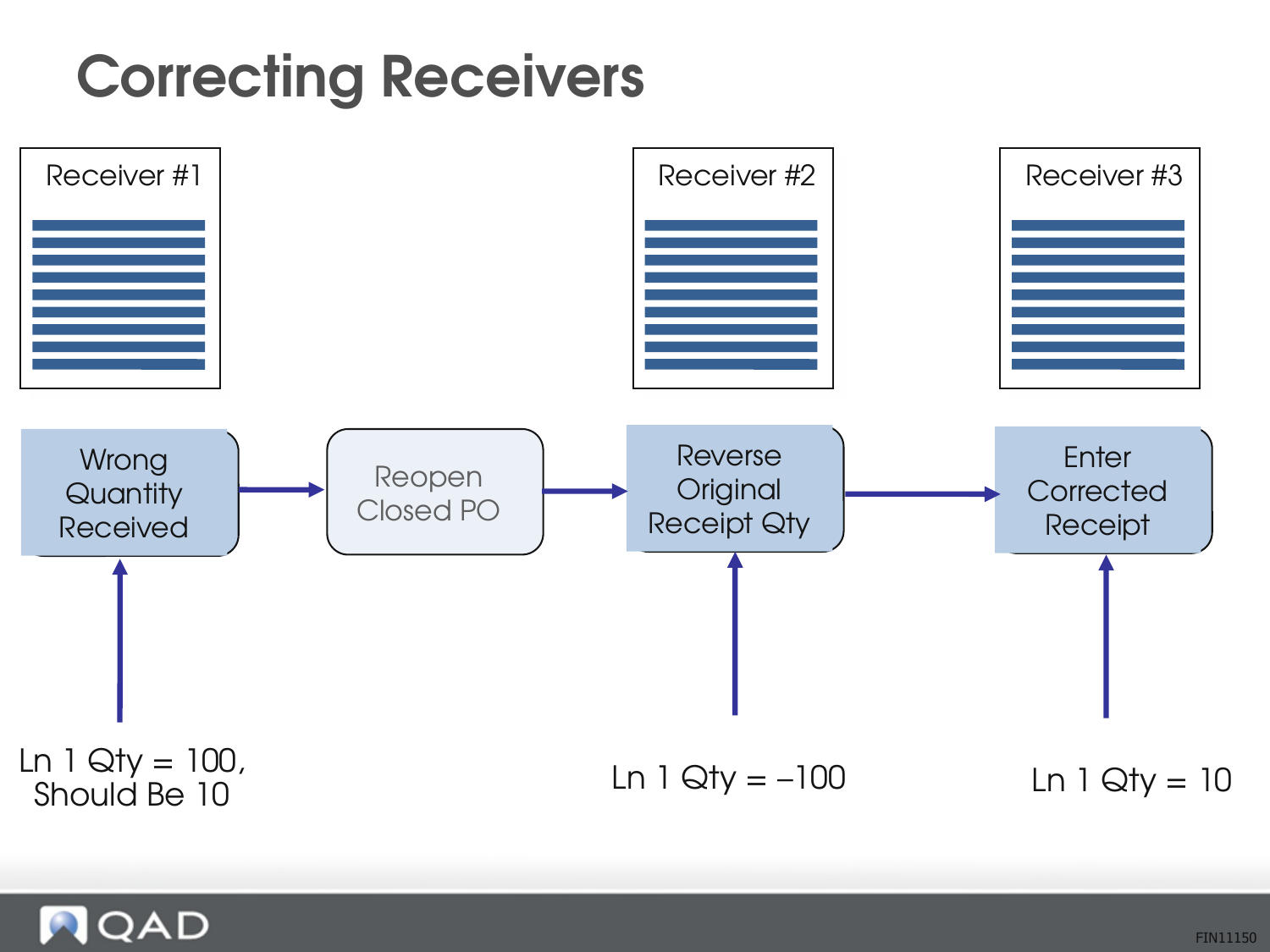

# Correcting Receivers

Receiver #1

Receiver #2

Receiver #3

Reverse Original Receipt Qty

Enter Corrected Receipt

Wrong Quantity Received

Reopen Closed PO

Ln 1 Qty = 100,
Should Be 10

Ln 1 Qty = 10
Ln 1 Qty = –100
FIN11150